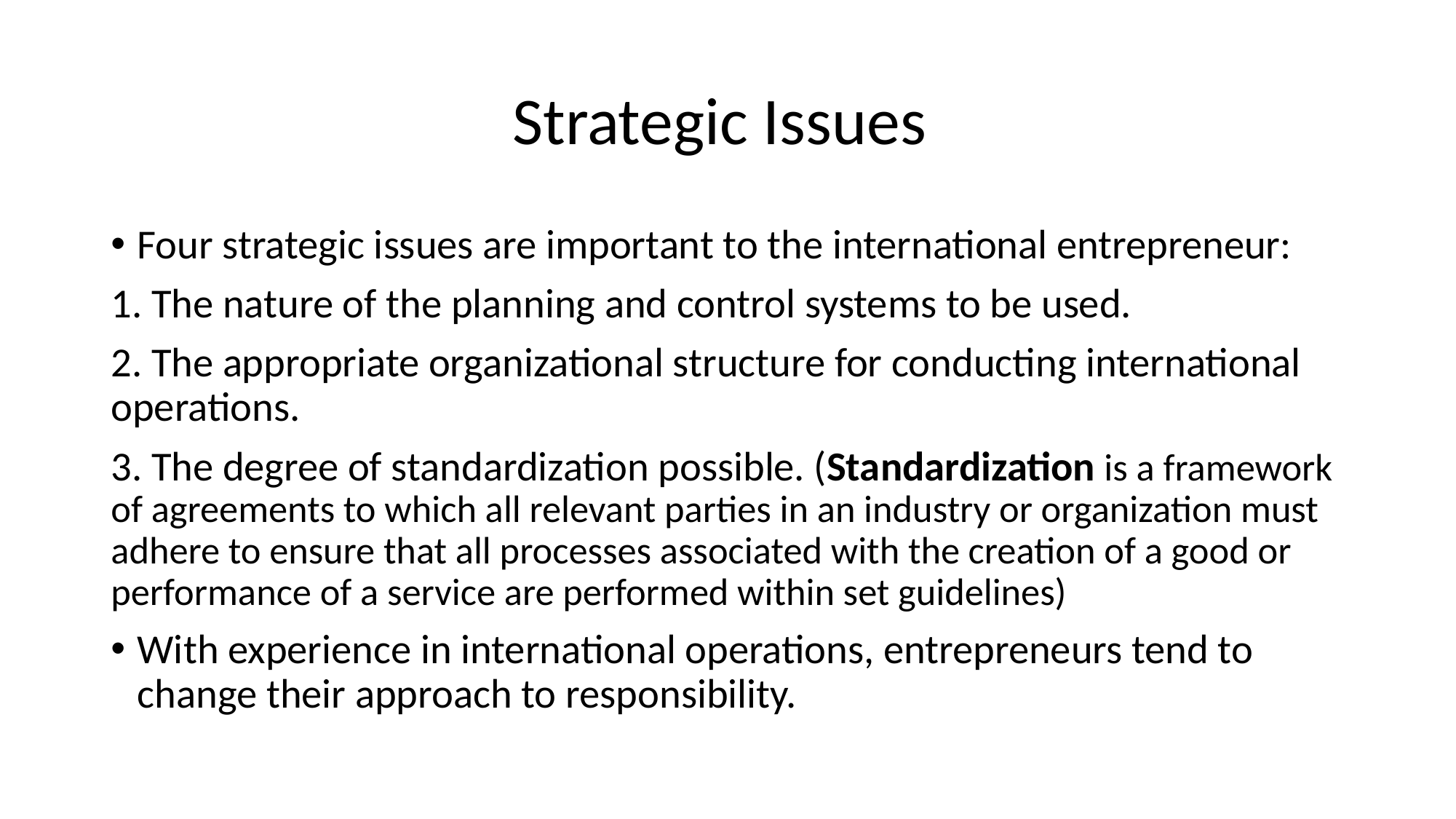

# Strategic Issues
Four strategic issues are important to the international entrepreneur:
1. The nature of the planning and control systems to be used.
2. The appropriate organizational structure for conducting international operations.
3. The degree of standardization possible. (Standardization is a framework of agreements to which all relevant parties in an industry or organization must adhere to ensure that all processes associated with the creation of a good or performance of a service are performed within set guidelines)
With experience in international operations, entrepreneurs tend to change their approach to responsibility.